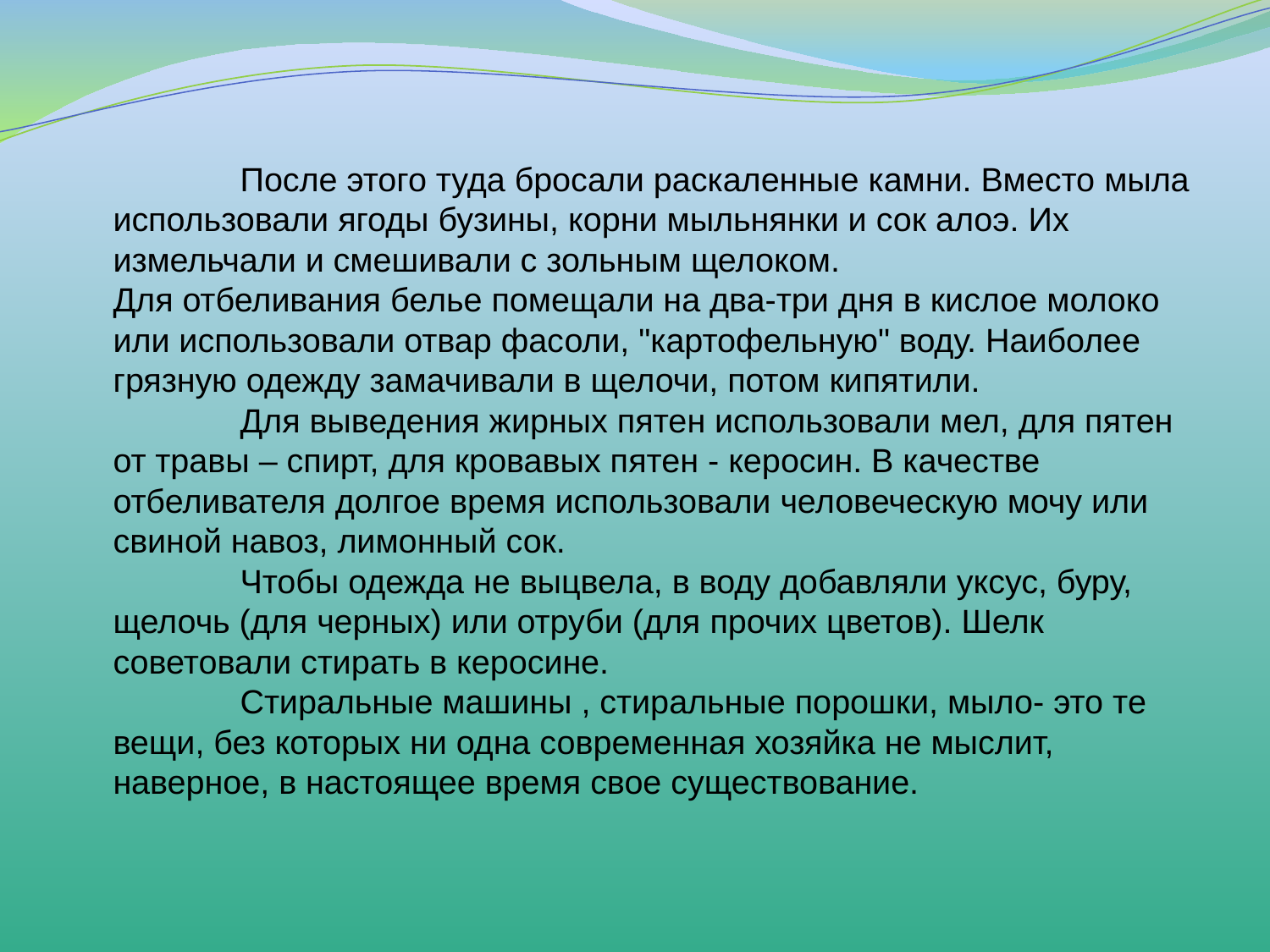

После этого туда бросали раскаленные камни. Вместо мыла использовали ягоды бузины, корни мыльнянки и сок алоэ. Их измельчали и смешивали с зольным щелоком.
Для отбеливания белье помещали на два-три дня в кислое молоко или использовали отвар фасоли, "картофельную" воду. Наиболее грязную одежду замачивали в щелочи, потом кипятили.
	Для выведения жирных пятен использовали мел, для пятен от травы – спирт, для кровавых пятен - керосин. В качестве отбеливателя долгое время использовали человеческую мочу или свиной навоз, лимонный сок.
	Чтобы одежда не выцвела, в воду добавляли уксус, буру, щелочь (для черных) или отруби (для прочих цветов). Шелк советовали стирать в керосине.
	Стиральные машины , стиральные порошки, мыло- это те вещи, без которых ни одна современная хозяйка не мыслит, наверное, в настоящее время свое существование.